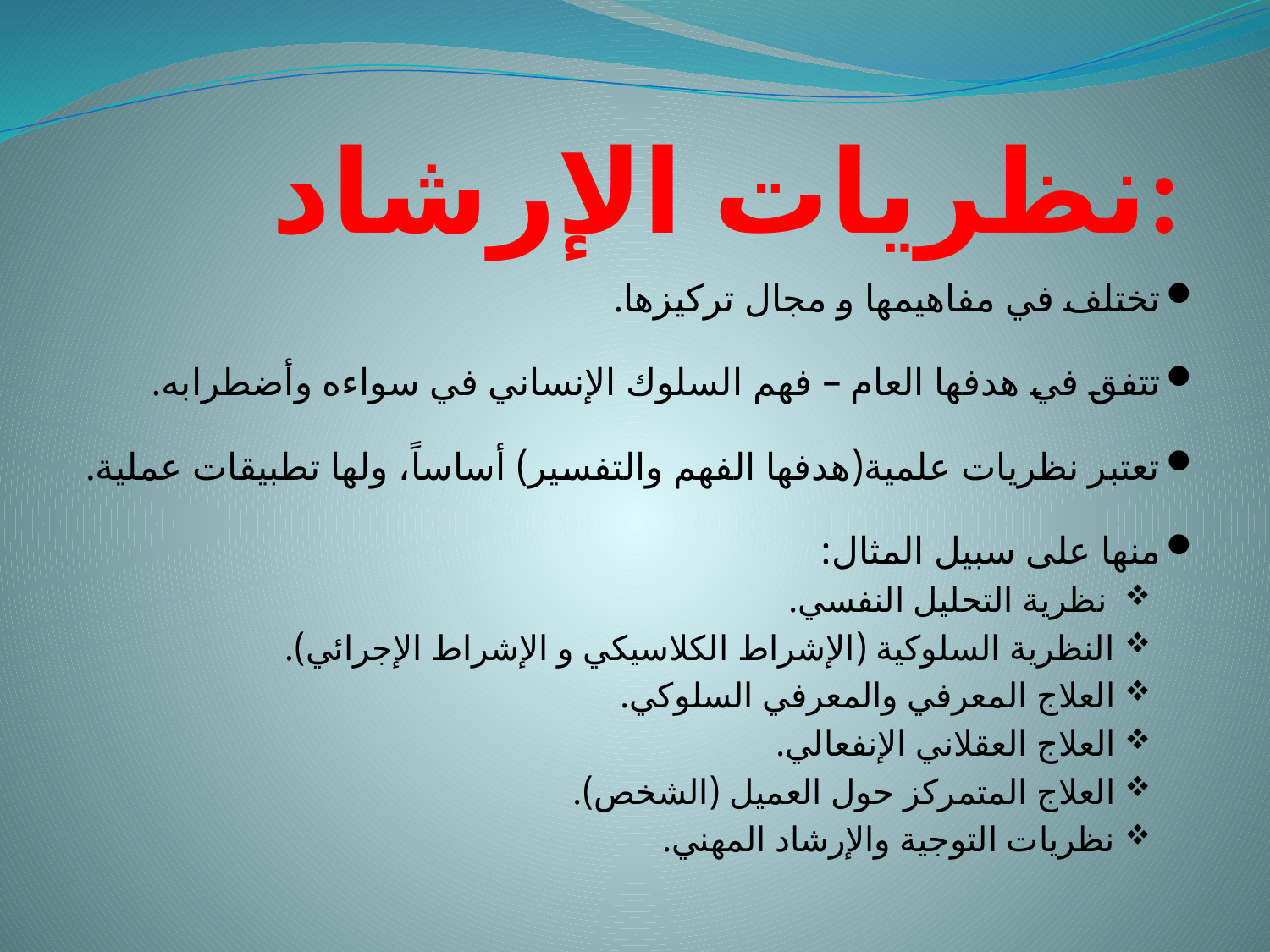

# نظريات الإرشاد:
تختلف في مفاهيمها و مجال تركيزها.

تتفق في هدفها العام – فهم السلوك الإنساني في سواءه وأضطرابه.

تعتبر نظريات علمية(هدفها الفهم والتفسير) أساساً، ولها تطبيقات عملية.

منها على سبيل المثال:
 نظرية التحليل النفسي.
النظرية السلوكية (الإشراط الكلاسيكي و الإشراط الإجرائي).
العلاج المعرفي والمعرفي السلوكي.
العلاج العقلاني الإنفعالي.
العلاج المتمركز حول العميل (الشخص).
نظريات التوجية والإرشاد المهني.